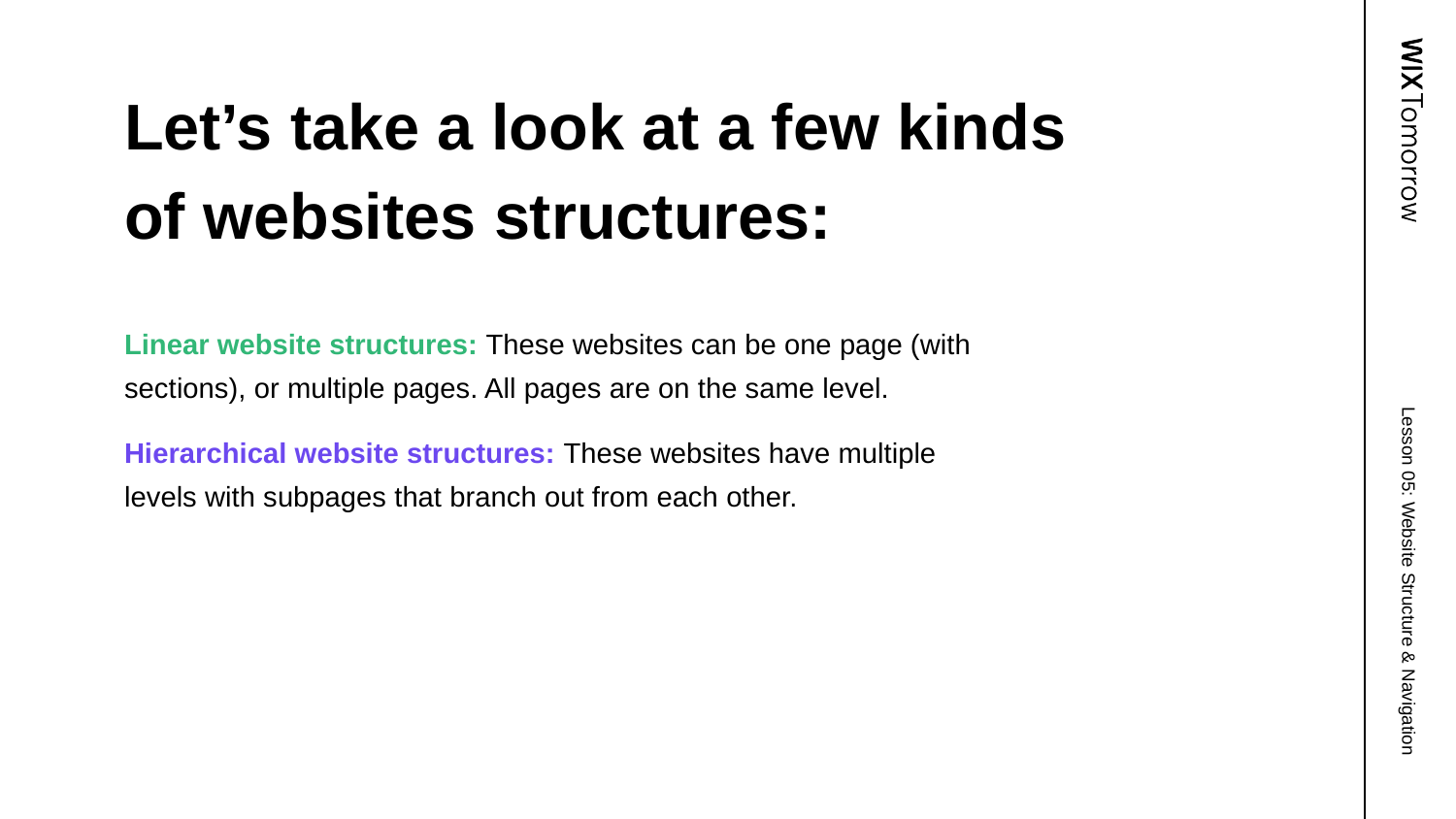

Let’s take a look at a few kinds of websites structures:
Linear website structures: These websites can be one page (with sections), or multiple pages. All pages are on the same level.
Hierarchical website structures: These websites have multiple levels with subpages that branch out from each other.